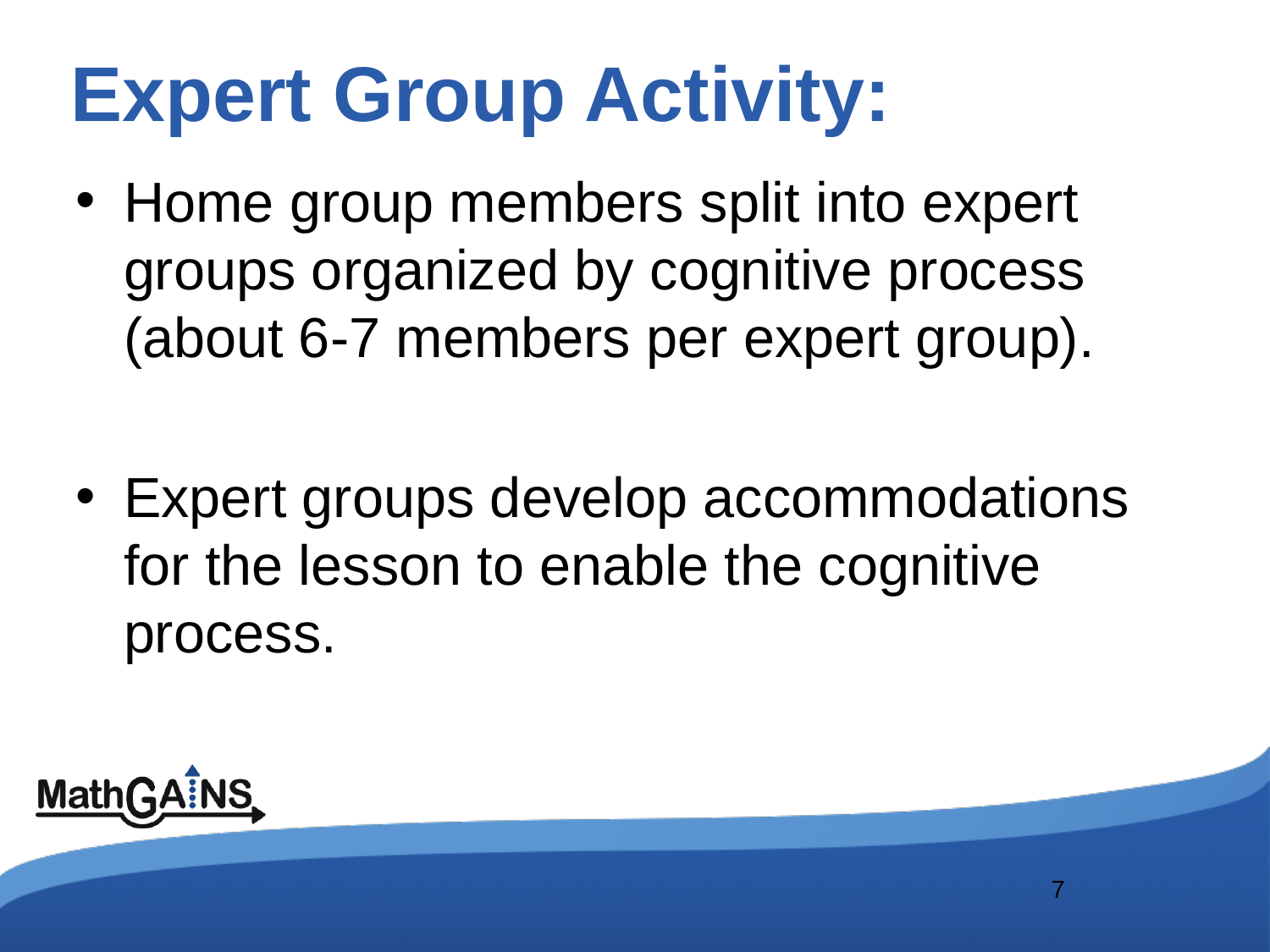

# Expert Group Activity:
Home group members split into expert groups organized by cognitive process (about 6-7 members per expert group).

Expert groups develop accommodations for the lesson to enable the cognitive process.

7